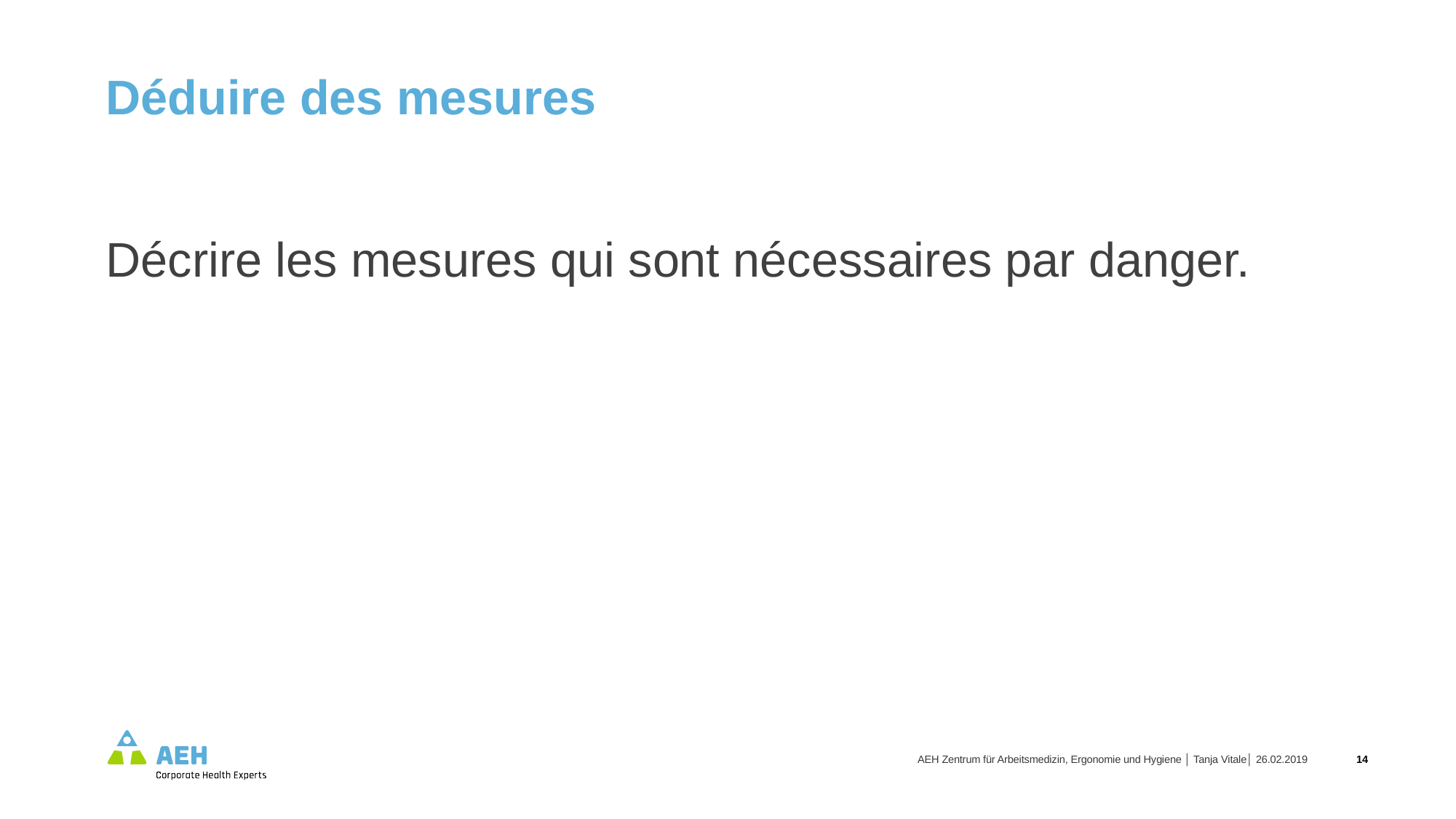

Déduire des mesures
Décrire les mesures qui sont nécessaires par danger.
AEH Zentrum für Arbeitsmedizin, Ergonomie und Hygiene │ Tanja Vitale│ 26.02.2019